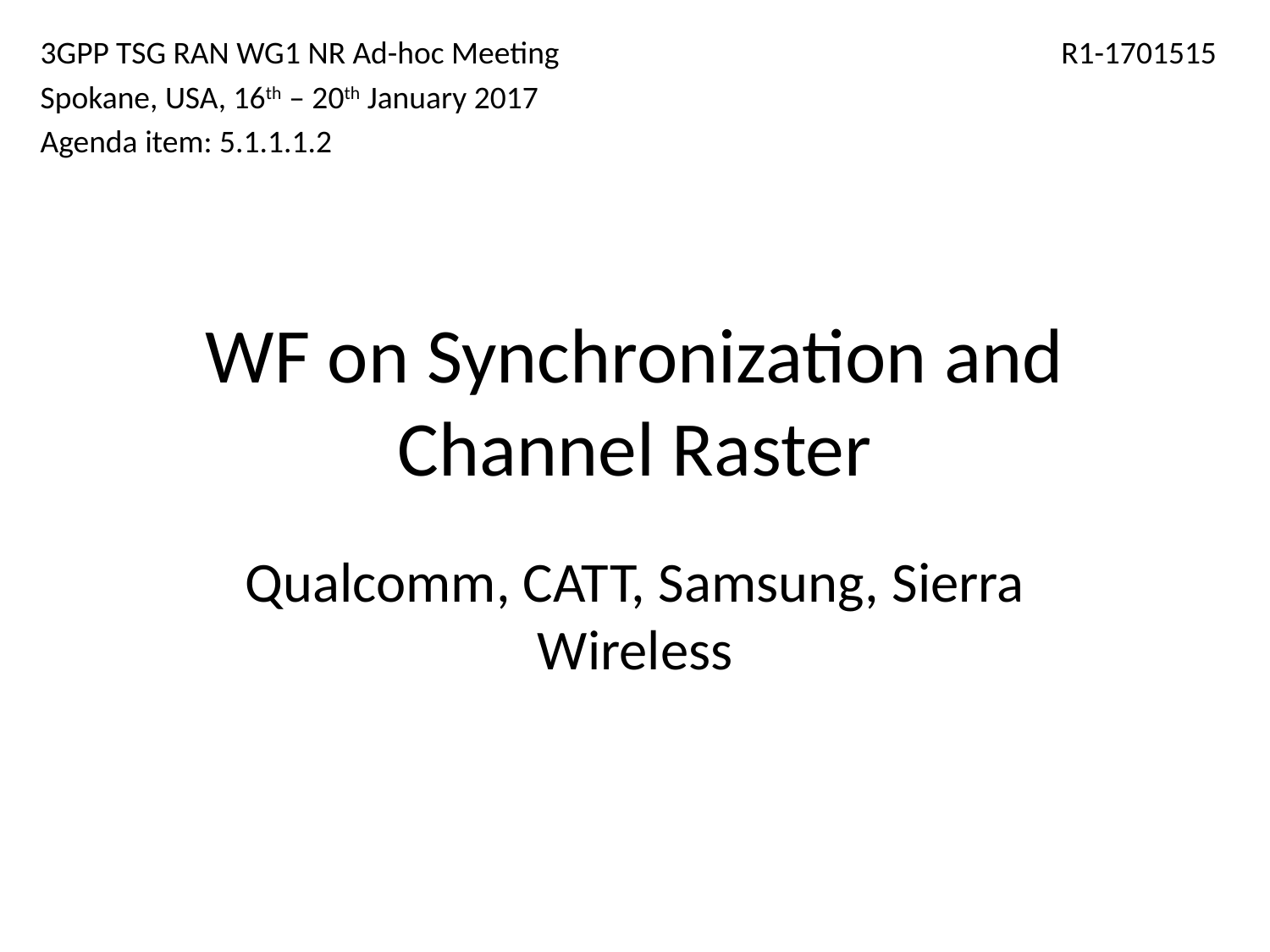

3GPP TSG RAN WG1 NR Ad-hoc Meeting
Spokane, USA, 16th – 20th January 2017
Agenda item: 5.1.1.1.2
R1-1701515
# WF on Synchronization and Channel Raster
Qualcomm, CATT, Samsung, Sierra Wireless